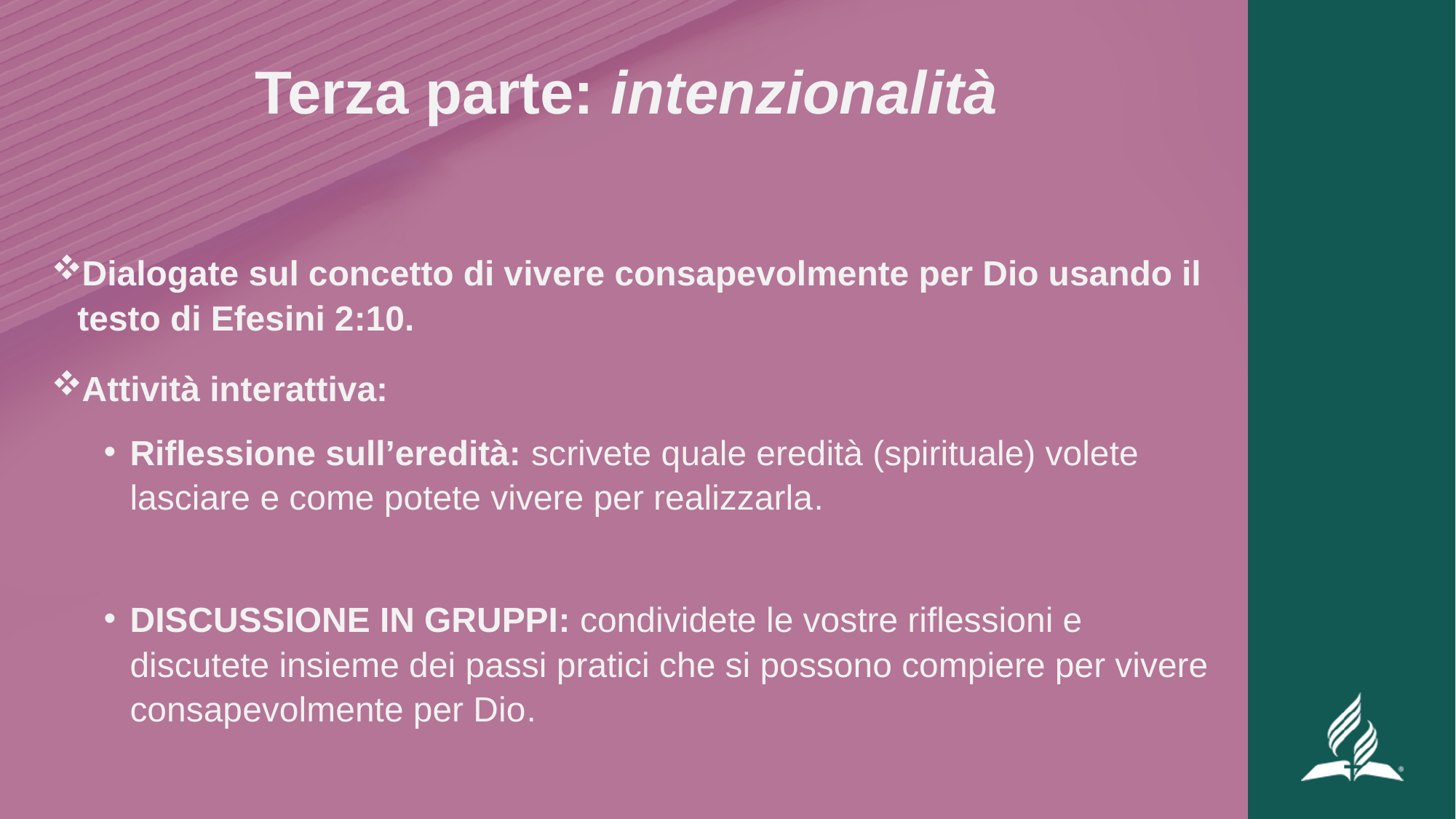

# Terza parte: intenzionalità
Dialogate sul concetto di vivere consapevolmente per Dio usando il testo di Efesini 2:10.
Attività interattiva:
Riflessione sull’eredità: scrivete quale eredità (spirituale) volete lasciare e come potete vivere per realizzarla.

Discussione in gruppi: condividete le vostre riflessioni e discutete insieme dei passi pratici che si possono compiere per vivere consapevolmente per Dio.